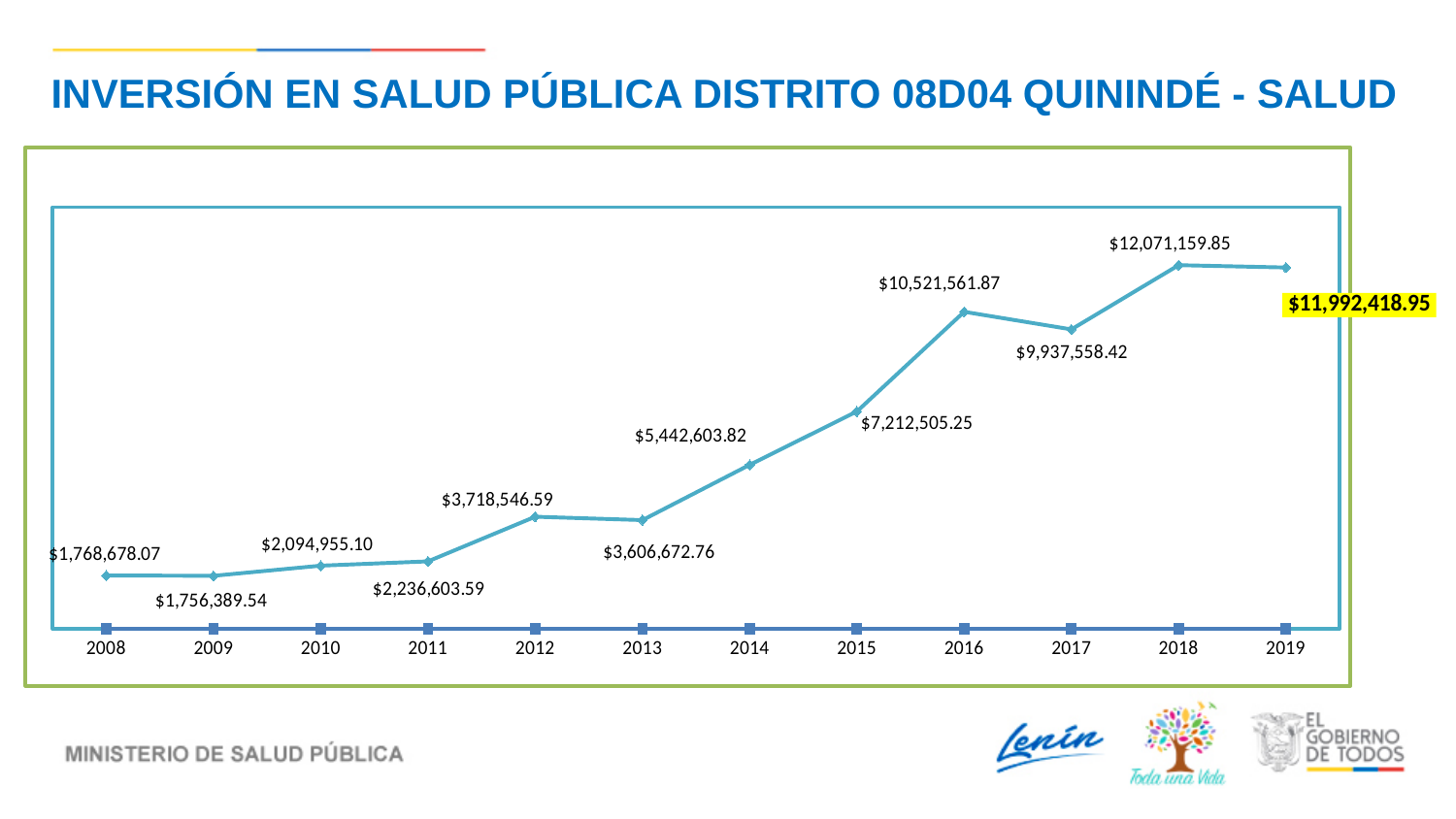

INVERSIÓN EN SALUD PÚBLICA DISTRITO 08D04 QUININDÉ - SALUD

### Chart

| Category |  |  |
|---|---|---|